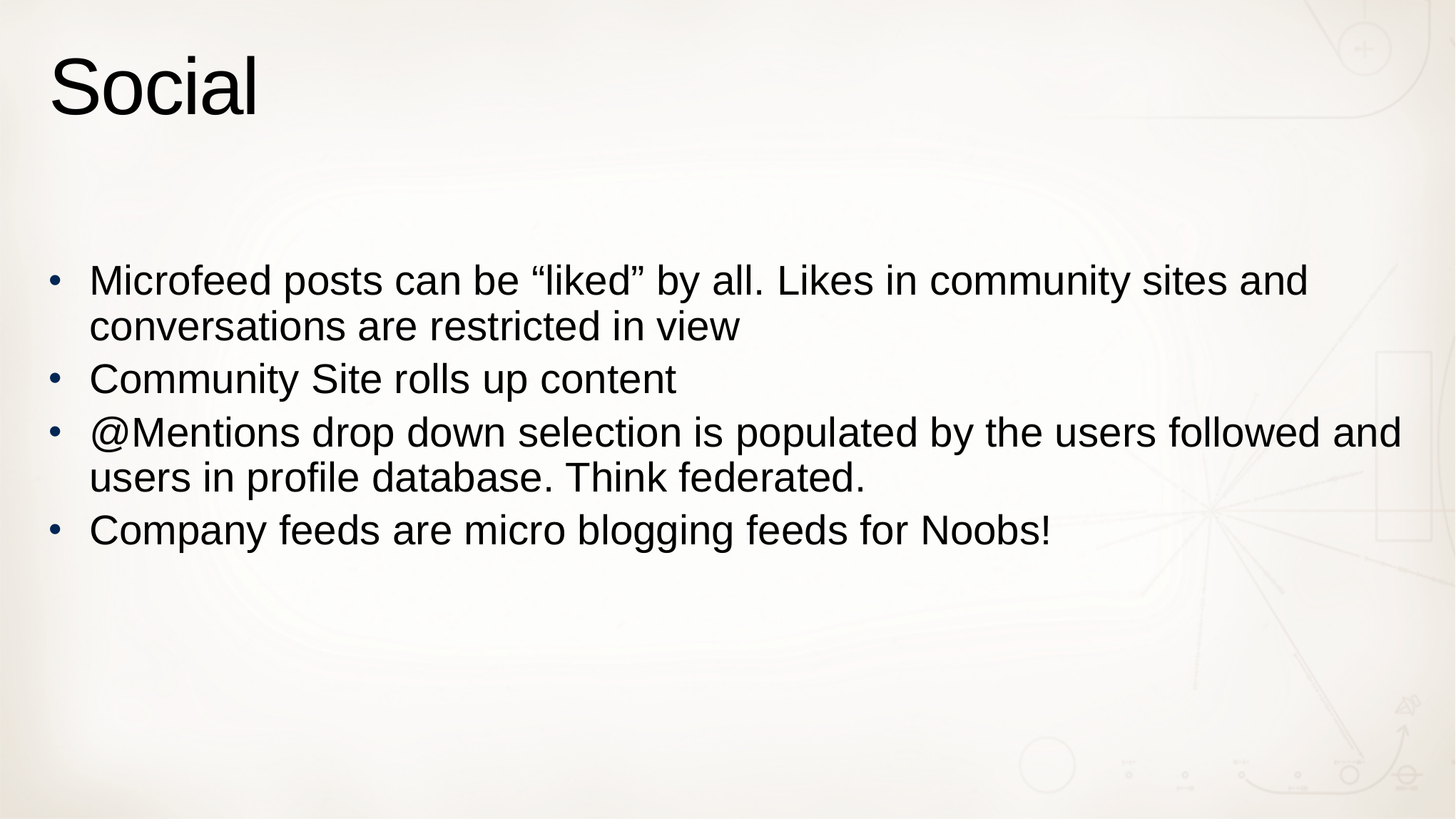

# Social
Microfeed posts can be “liked” by all. Likes in community sites and conversations are restricted in view
Community Site rolls up content
@Mentions drop down selection is populated by the users followed and users in profile database. Think federated.
Company feeds are micro blogging feeds for Noobs!